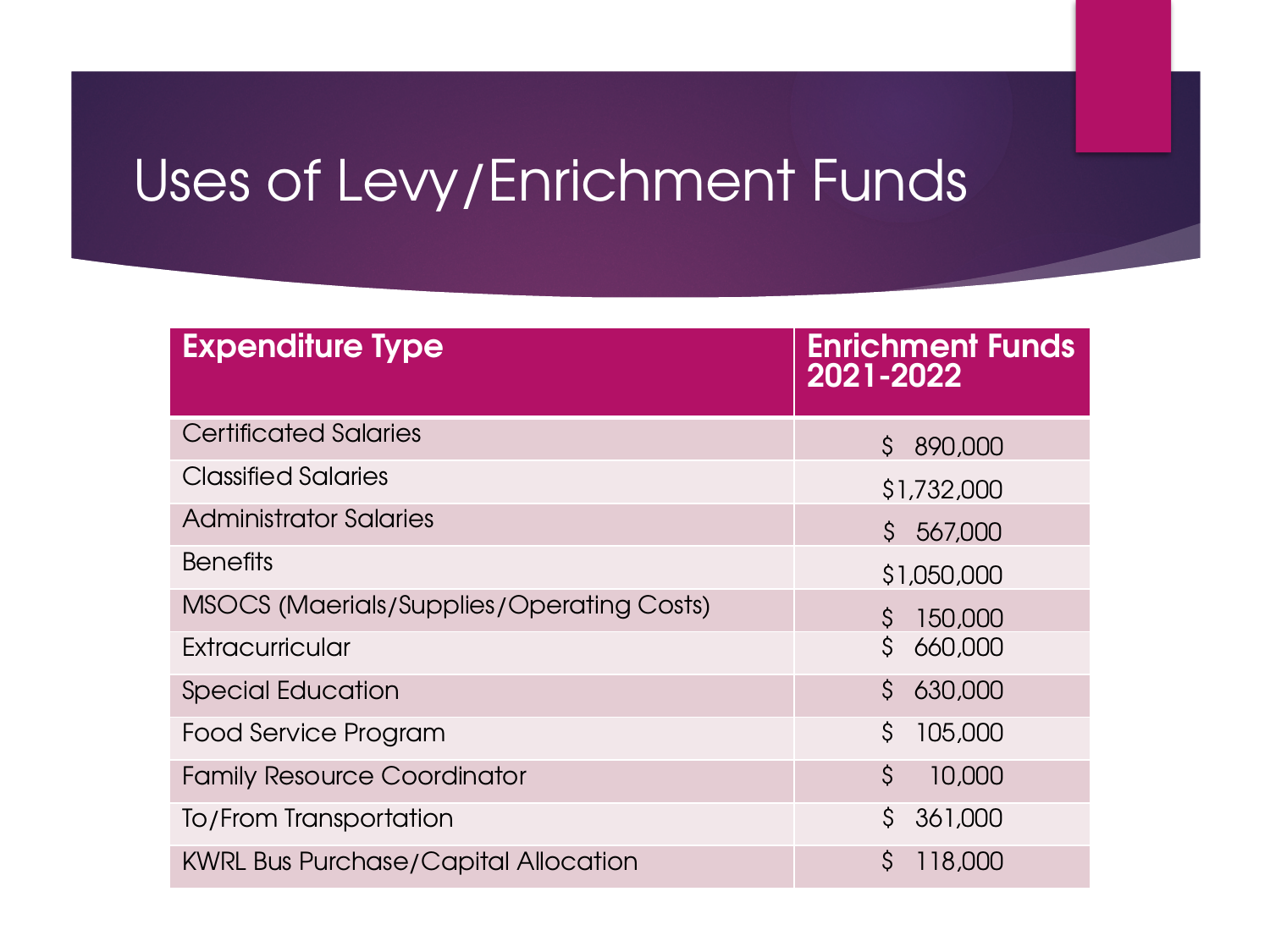

# Uses of Levy/Enrichment Funds
| Expenditure Type | Enrichment Funds 2021-2022 |
| --- | --- |
| Certificated Salaries | $ 890,000 |
| Classified Salaries | $1,732,000 |
| Administrator Salaries | $ 567,000 |
| Benefits | $1,050,000 |
| MSOCS (Maerials/Supplies/Operating Costs) | $ 150,000 |
| Extracurricular | $ 660,000 |
| Special Education | $ 630,000 |
| Food Service Program | $ 105,000 |
| Family Resource Coordinator | $ 10,000 |
| To/From Transportation | $ 361,000 |
| KWRL Bus Purchase/Capital Allocation | $ 118,000 |